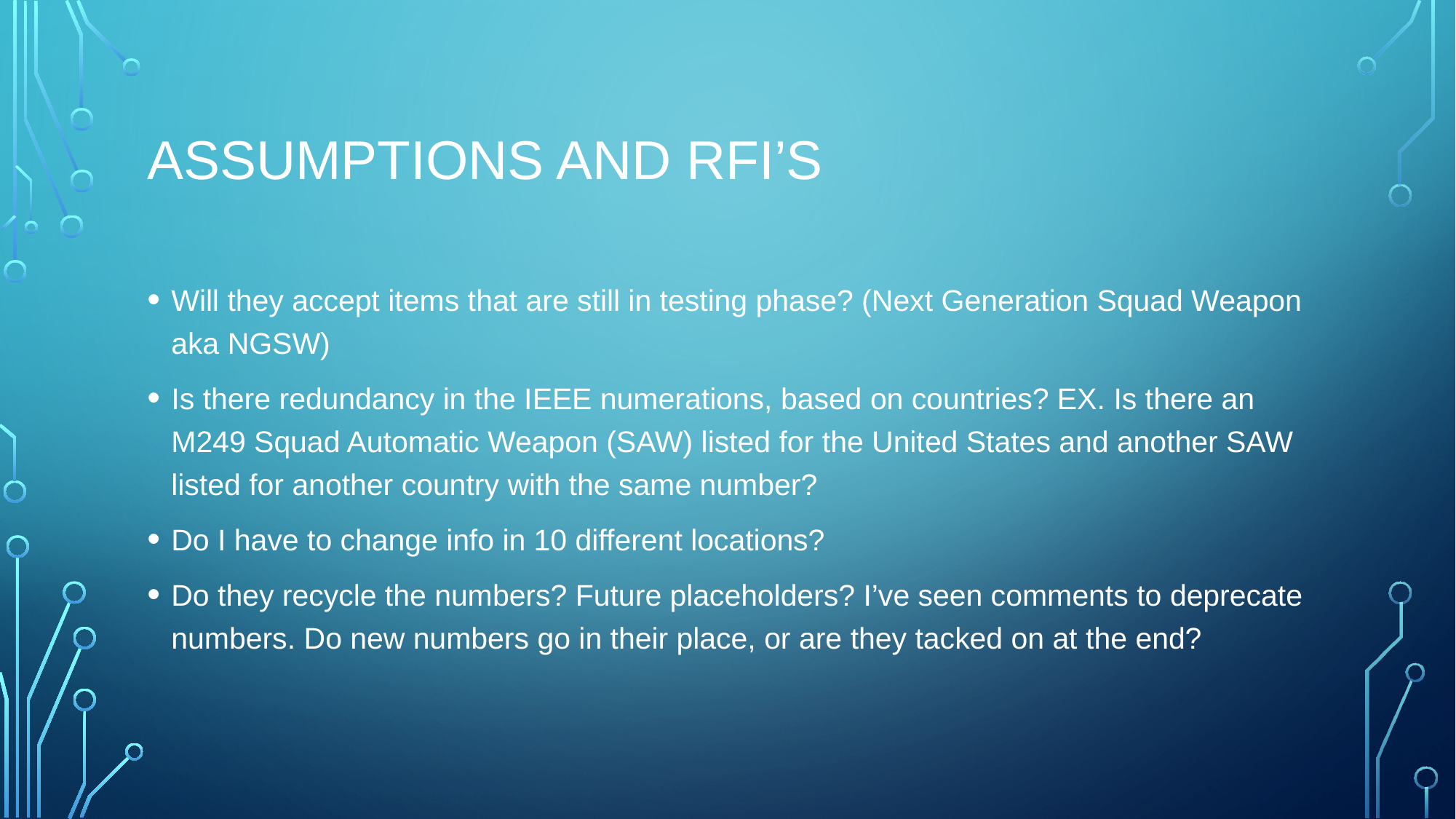

# Assumptions and rfi’s
Will they accept items that are still in testing phase? (Next Generation Squad Weapon aka NGSW)
Is there redundancy in the IEEE numerations, based on countries? EX. Is there an M249 Squad Automatic Weapon (SAW) listed for the United States and another SAW  listed for another country with the same number?
Do I have to change info in 10 different locations?
Do they recycle the numbers? Future placeholders? I’ve seen comments to deprecate numbers. Do new numbers go in their place, or are they tacked on at the end?